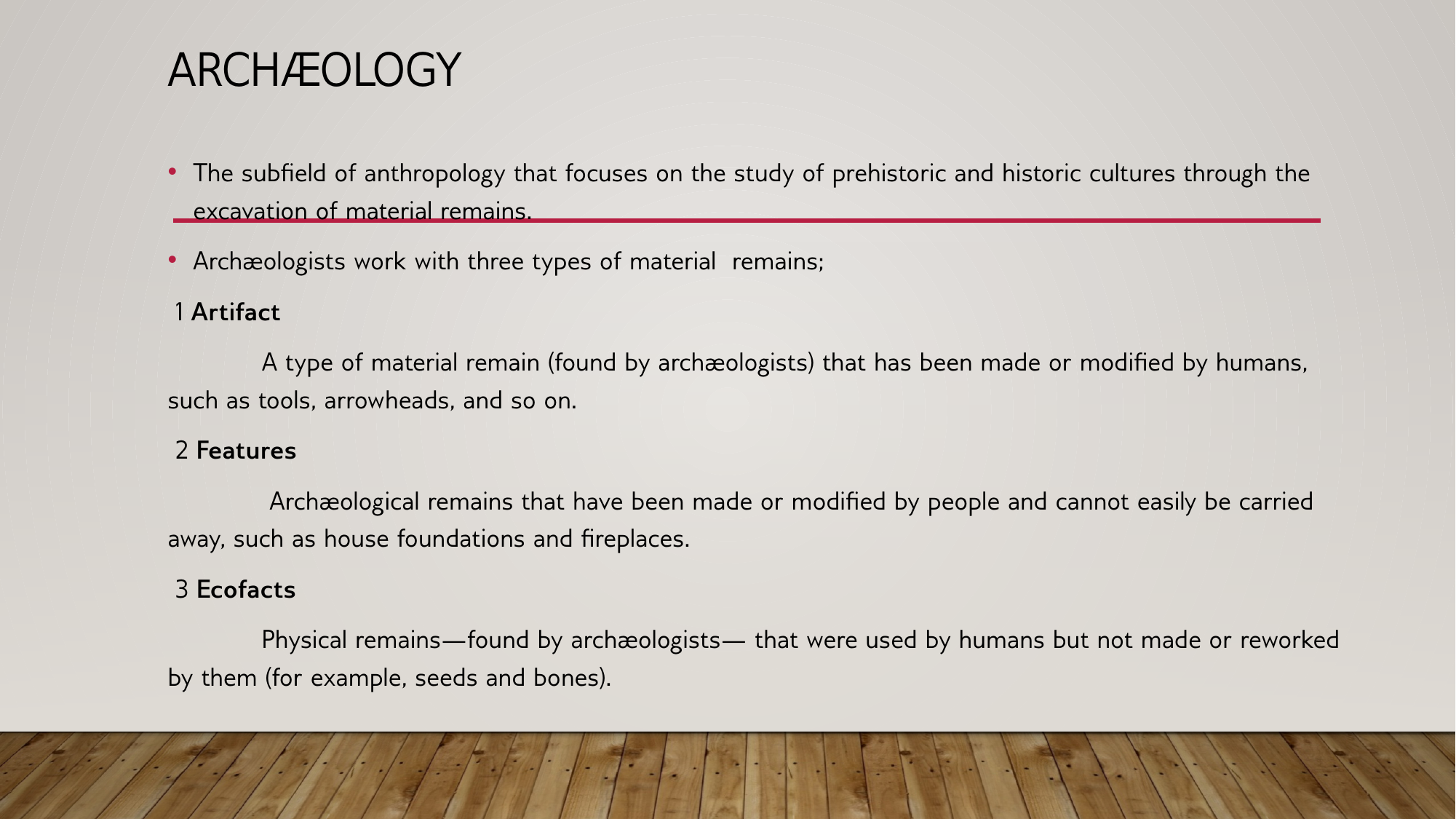

# Archaeology
The subfield of anthropology that focuses on the study of prehistoric and historic cultures through the excavation of material remains.
Archaeologists work with three types of material  remains;
 1 Artifact
	A type of material remain (found by archaeologists) that has been made or modified by humans, such as tools, arrowheads, and so on.
 2 Features
	 Archaeological remains that have been made or modified by people and cannot easily be carried away, such as house foundations and fireplaces.
 3 Ecofacts
	Physical remains—found by archaeologists— that were used by humans but not made or reworked by them (for example, seeds and bones).